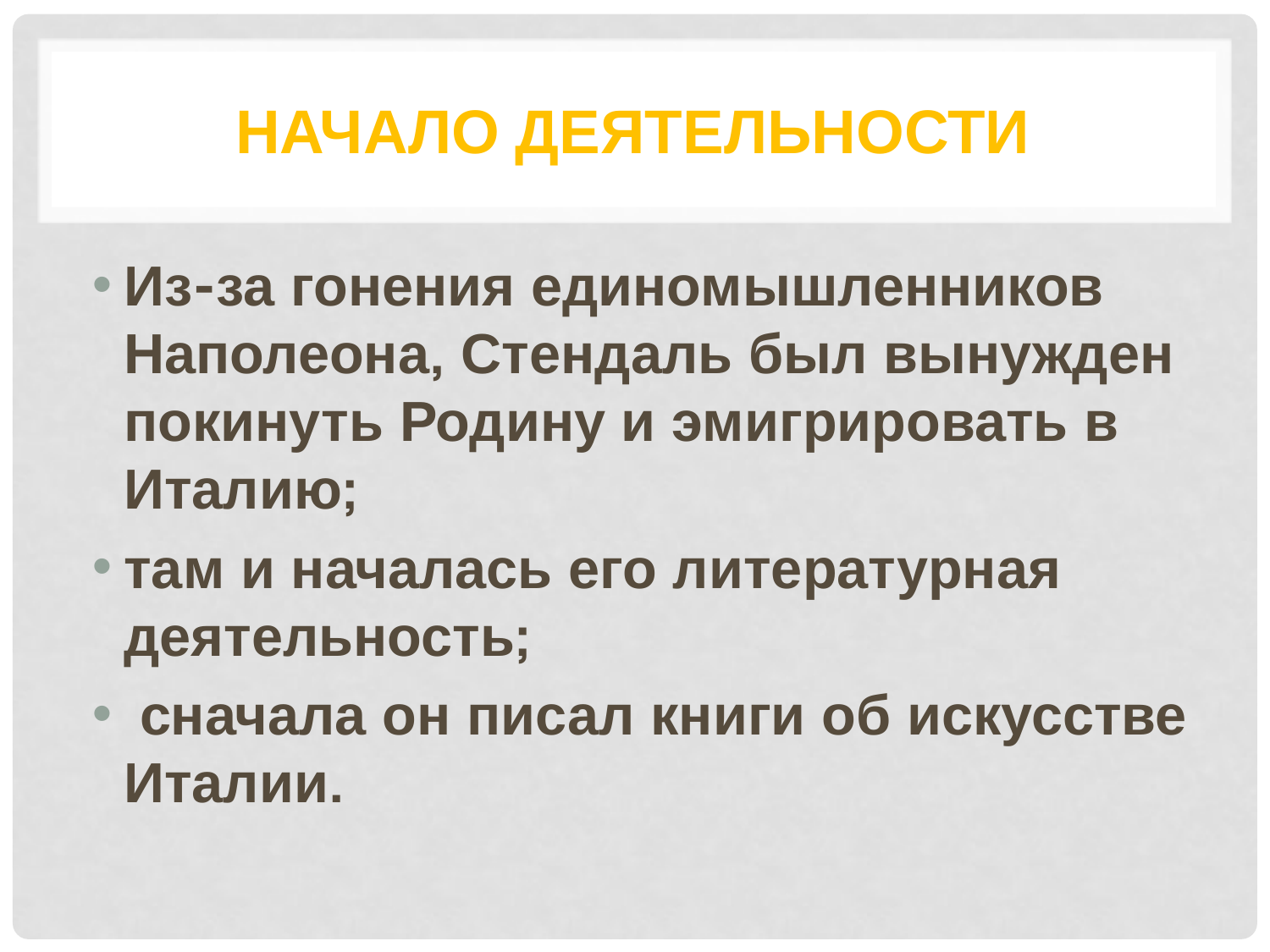

# Начало деятельности
Из-за гонения единомышленников Наполеона, Стендаль был вынужден покинуть Родину и эмигрировать в Италию;
там и началась его литературная деятельность;
 сначала он писал книги об искусстве Италии.